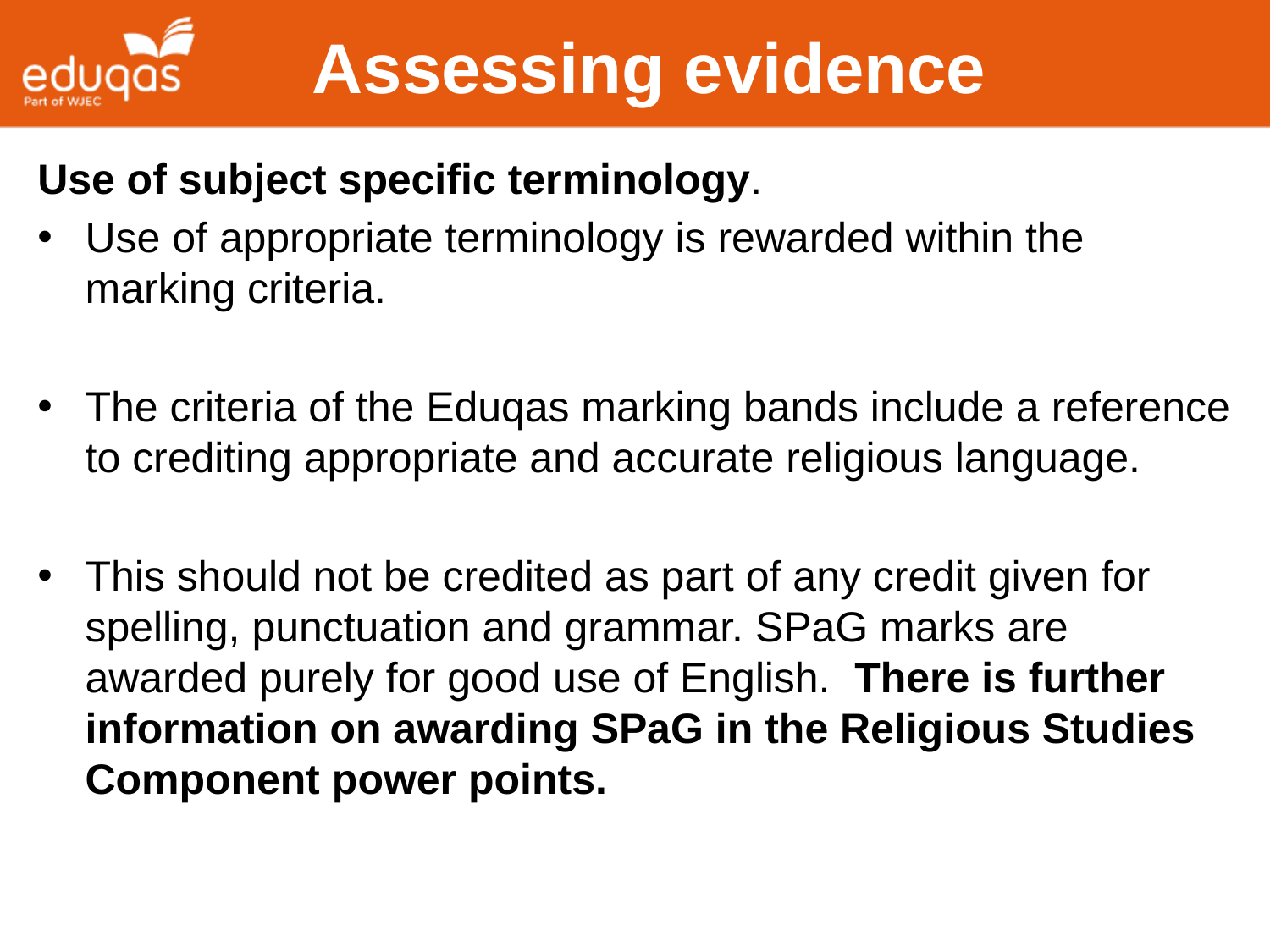

Assessing evidence
Use of subject specific terminology.
Use of appropriate terminology is rewarded within the marking criteria.

The criteria of the Eduqas marking bands include a reference to crediting appropriate and accurate religious language.

This should not be credited as part of any credit given for spelling, punctuation and grammar. SPaG marks are awarded purely for good use of English.  There is further information on awarding SPaG in the Religious Studies Component power points.